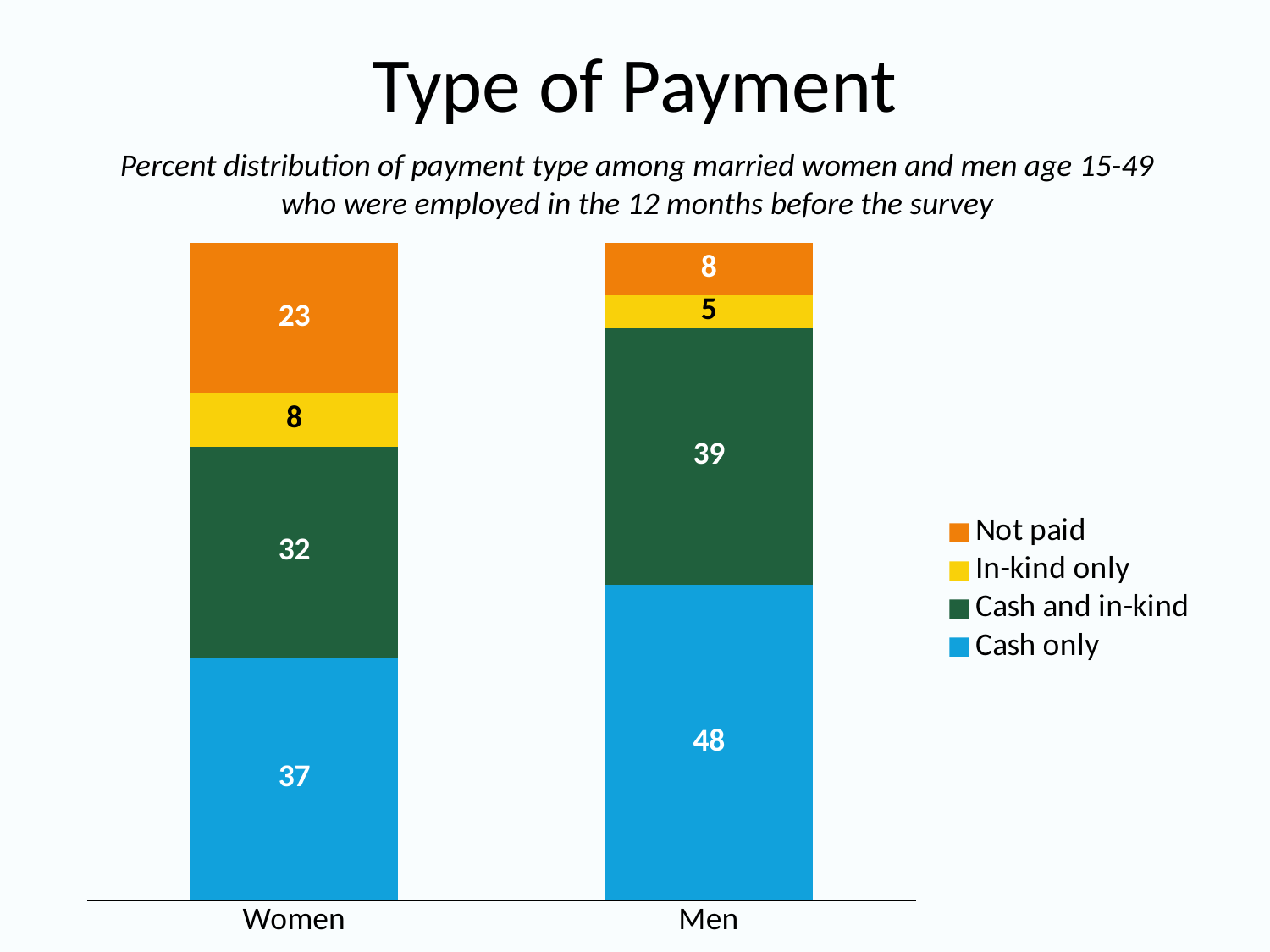

# Type of Payment
Percent distribution of payment type among married women and men age 15-49
who were employed in the 12 months before the survey

### Chart

| Category | Cash only | Cash and in-kind | In-kind only | Not paid |
|---|---|---|---|---|
| Women | 37.0 | 32.0 | 8.0 | 23.0 |
| Men | 48.0 | 39.0 | 5.0 | 8.0 |